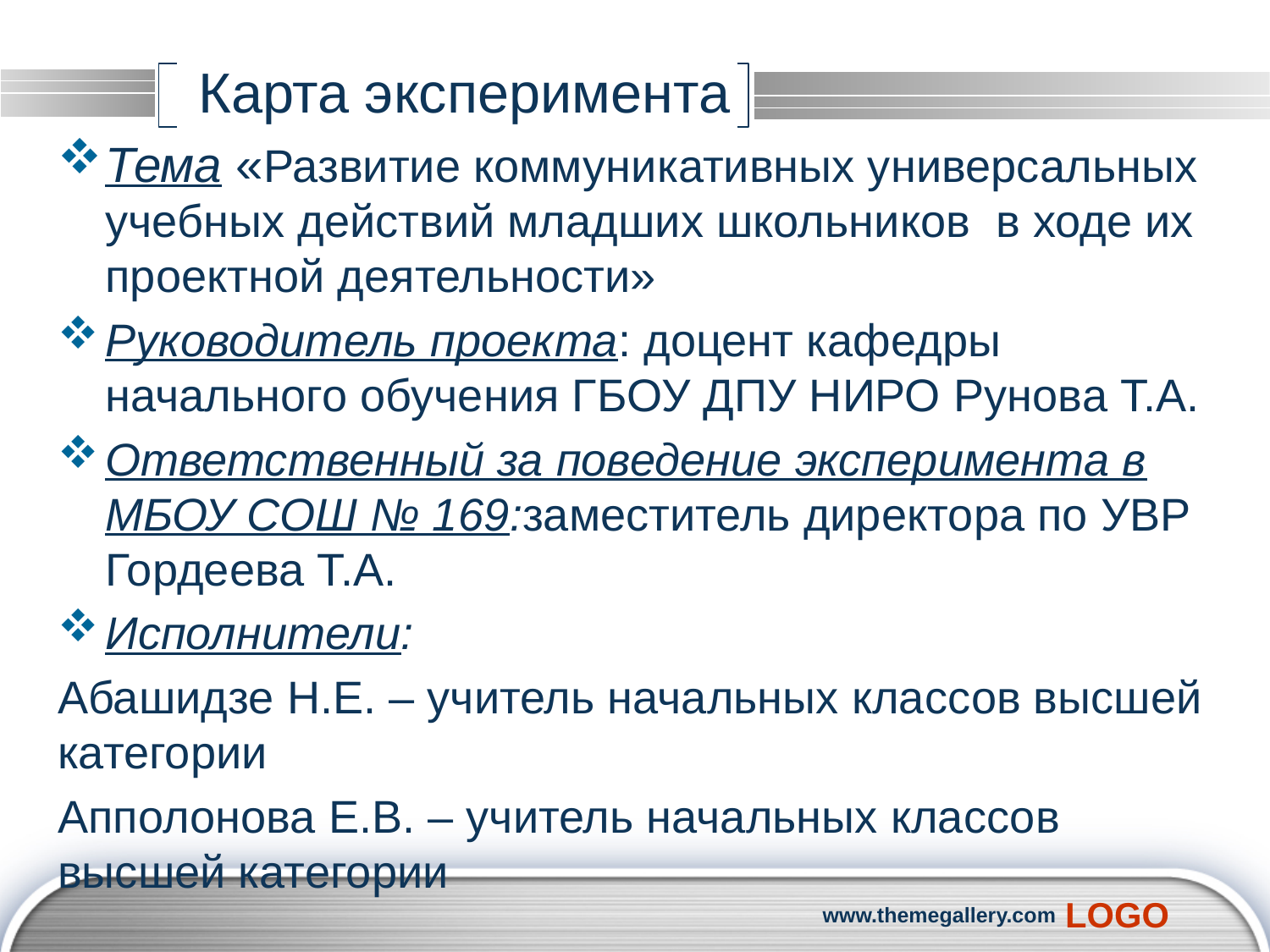

# Карта эксперимента
Тема «Развитие коммуникативных универсальных учебных действий младших школьников  в ходе их  проектной деятельности»
Руководитель проекта: доцент кафедры начального обучения ГБОУ ДПУ НИРО Рунова Т.А.
Ответственный за поведение эксперимента в МБОУ СОШ № 169:заместитель директора по УВР Гордеева Т.А.
Исполнители:
Абашидзе Н.Е. – учитель начальных классов высшей категории
Апполонова Е.В. – учитель начальных классов высшей категории

www.themegallery.com